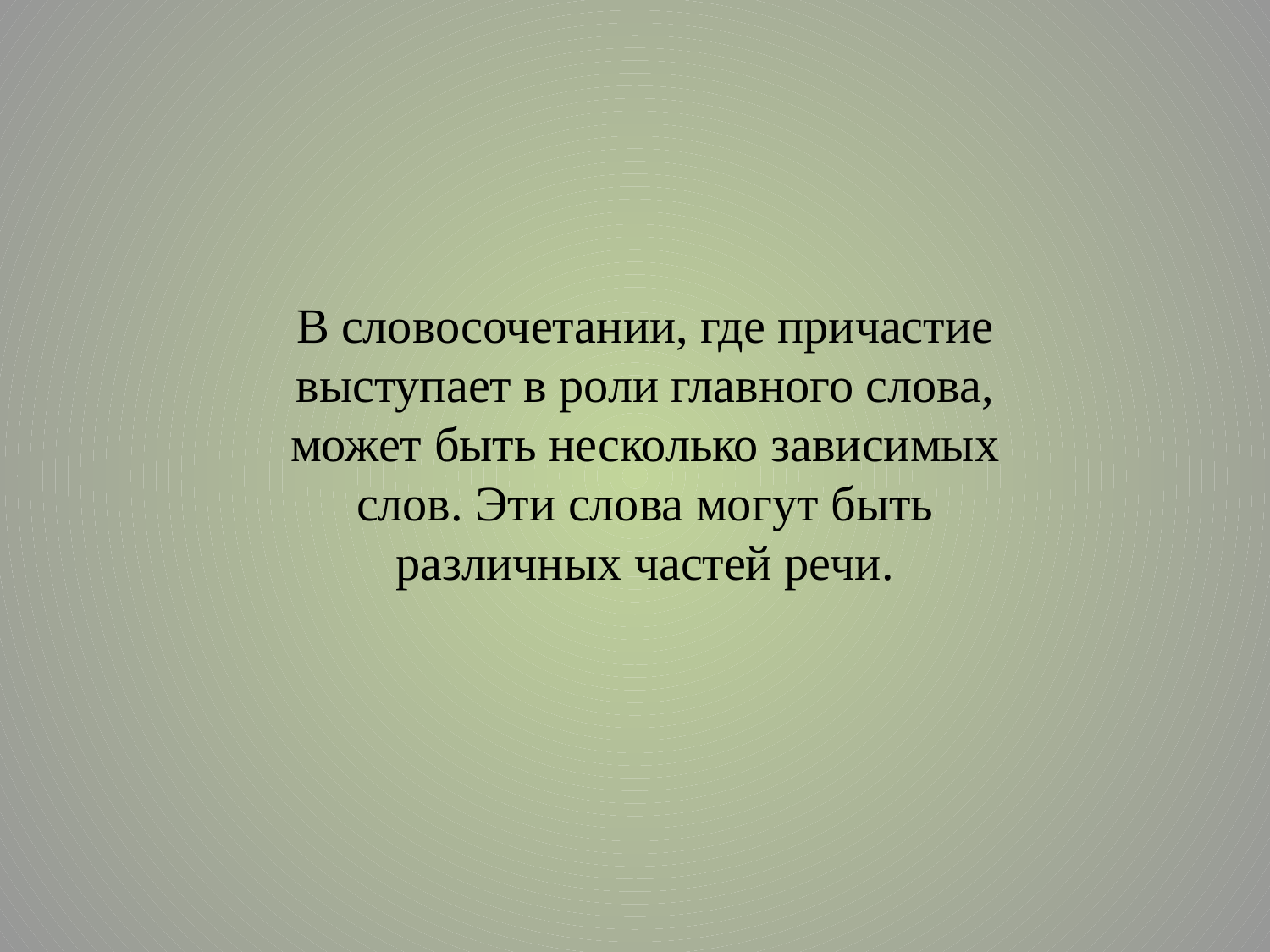

В словосочетании, где причастие выступает в роли главного слова, может быть несколько зависимых слов. Эти слова могут быть различных частей речи.